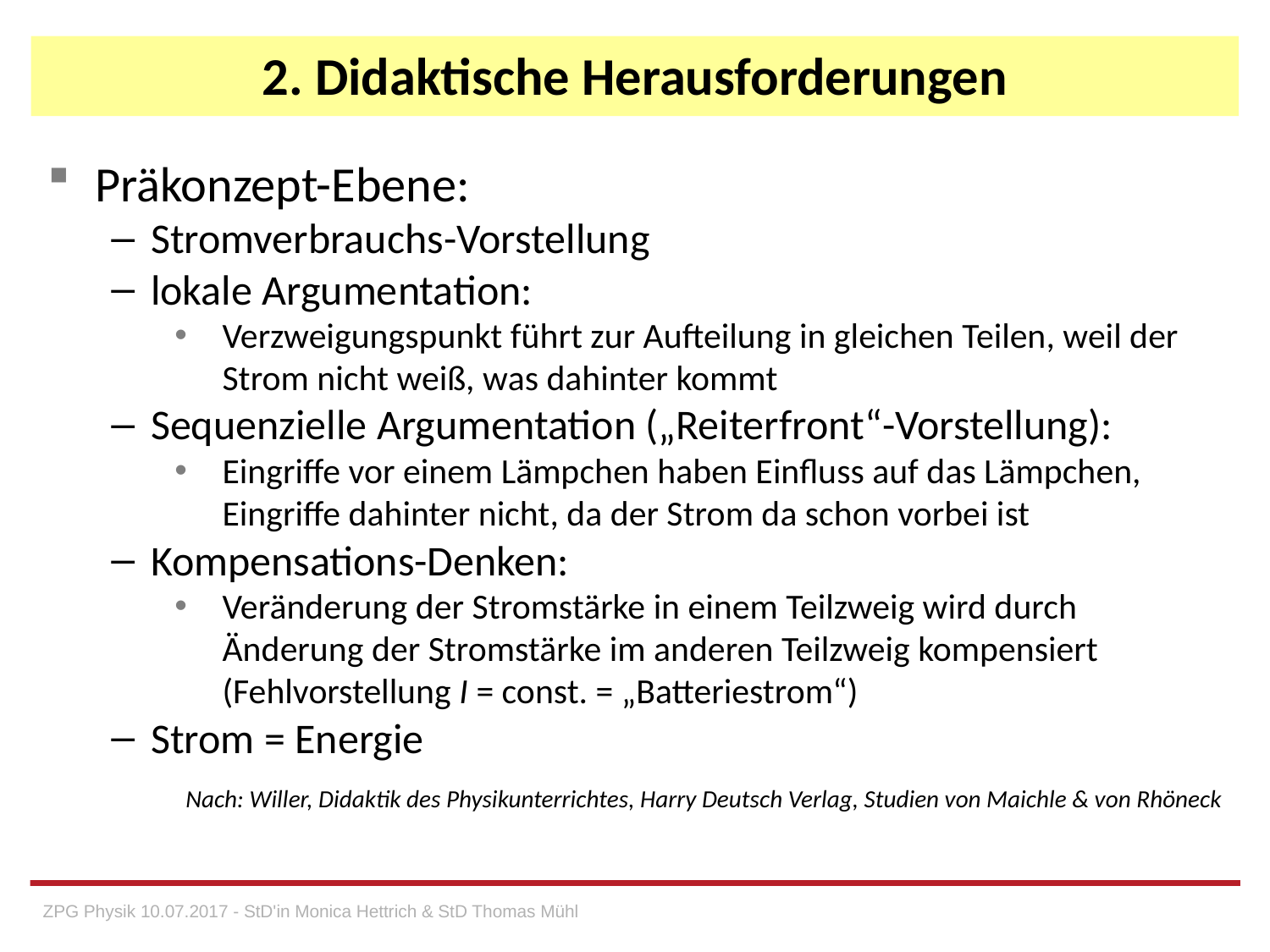

# 2. Didaktische Herausforderungen
Präkonzept-Ebene:
Stromverbrauchs-Vorstellung
lokale Argumentation:
Verzweigungspunkt führt zur Aufteilung in gleichen Teilen, weil der Strom nicht weiß, was dahinter kommt
Sequenzielle Argumentation („Reiterfront“-Vorstellung):
Eingriffe vor einem Lämpchen haben Einfluss auf das Lämpchen, Eingriffe dahinter nicht, da der Strom da schon vorbei ist
Kompensations-Denken:
Veränderung der Stromstärke in einem Teilzweig wird durch Änderung der Stromstärke im anderen Teilzweig kompensiert (Fehlvorstellung I = const. = „Batteriestrom“)
Strom = Energie
Nach: Willer, Didaktik des Physikunterrichtes, Harry Deutsch Verlag, Studien von Maichle & von Rhöneck
ZPG Physik 10.07.2017 - StD'in Monica Hettrich & StD Thomas Mühl